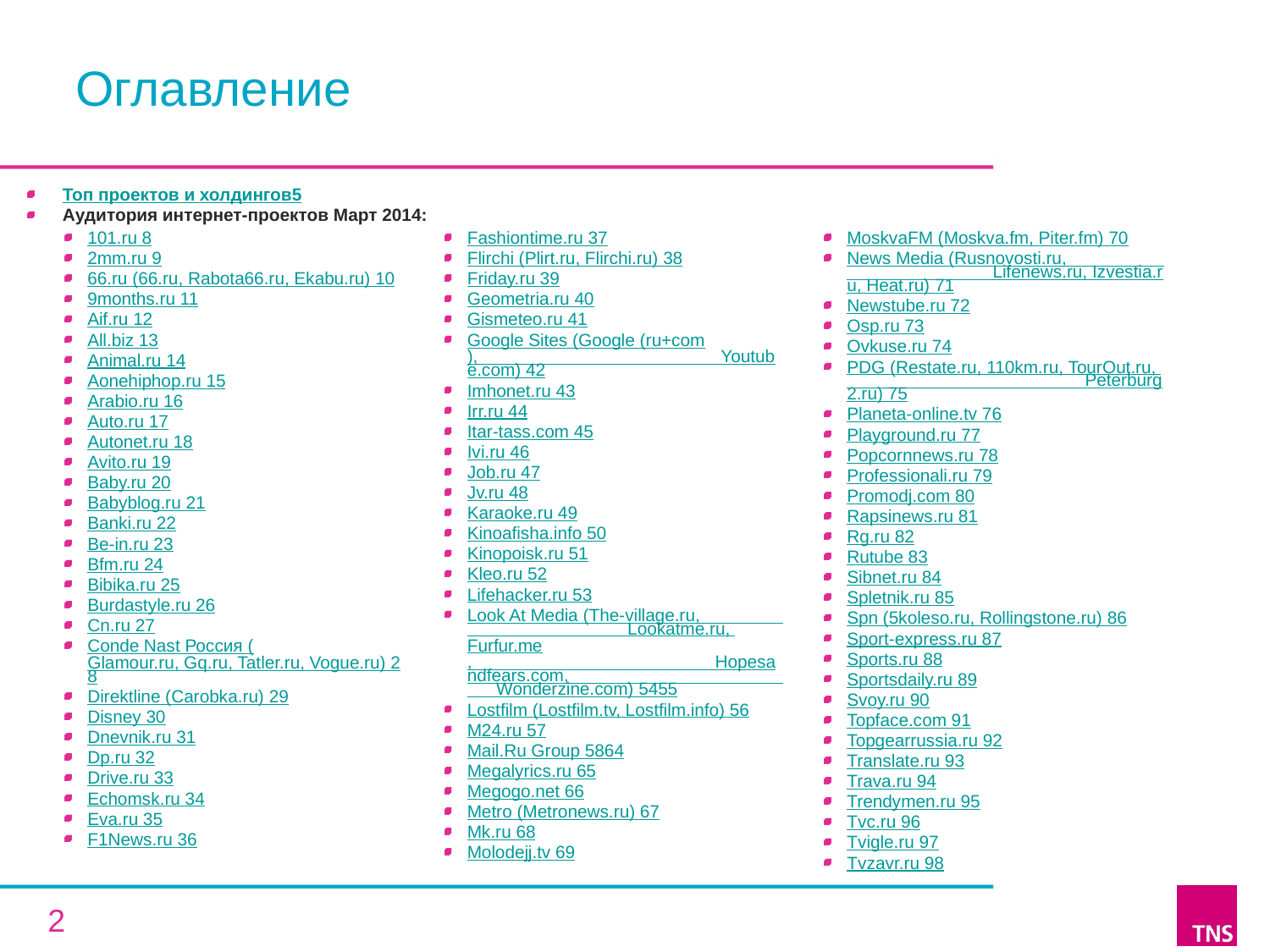

Оглавление
Топ проектов и холдингов	5
Аудитория интернет-проектов Март 2014:

101.ru 	8
2mm.ru 	9
66.ru (66.ru, Rabota66.ru, Ekabu.ru) 	10
9months.ru 	11
Aif.ru 	12
All.biz 	13
Animal.ru 	14
Aonehiphop.ru 	15
Arabio.ru 	16
Auto.ru 	17
Autonet.ru 	18
Avito.ru 	19
Baby.ru 	20
Babyblog.ru 	21
Banki.ru 	22
Be-in.ru 	23
Bfm.ru 	24
Bibika.ru 	25
Burdastyle.ru 	26
Cn.ru 	27
Conde Nast Россия (Glamour.ru, Gq.ru, Tatler.ru, Vogue.ru) 	28
Direktline (Carobka.ru) 	29
Disney 	30
Dnevnik.ru 	31
Dp.ru 	32
Drive.ru 	33
Echomsk.ru 	34
Eva.ru 	35
F1News.ru 	36
Fashiontime.ru 	37
Flirchi (Plirt.ru, Flirchi.ru) 	38
Friday.ru 	39
Geometria.ru 	40
Gismeteo.ru 	41
Google Sites (Google (ru+com),                                                  Youtube.com) 	42
Imhonet.ru 	43
Irr.ru 	44
Itar-tass.com 	45
Ivi.ru 	46
Job.ru 	47
Jv.ru 	48
Karaoke.ru 	49
Kinoafisha.info 	50
Kinopoisk.ru 	51
Kleo.ru 	52
Lifehacker.ru 	53
Look At Media (The-village.ru,                                                  Lookatme.ru, Furfur.me,                                                  Hopesandfears.com,                                                  Wonderzine.com) 	54­55
Lostfilm (Lostfilm.tv, Lostfilm.info) 	56
M24.ru 	57
Mail.Ru Group 	58­64
Megalyrics.ru 	65
Megogo.net 	66
Metro (Metronews.ru) 	67
Mk.ru 	68
Molodejj.tv 	69
MoskvaFM (Moskva.fm, Piter.fm) 	70
News Media (Rusnovosti.ru,                                                  Lifenews.ru, Izvestia.ru, Heat.ru) 	71
Newstube.ru 	72
Osp.ru 	73
Ovkuse.ru 	74
PDG (Restate.ru, 110km.ru, TourOut.ru,                                                  Peterburg2.ru) 	75
Planeta-online.tv 	76
Playground.ru 	77
Popcornnews.ru 	78
Professionali.ru 	79
Promodj.com 	80
Rapsinews.ru 	81
Rg.ru 	82
Rutube 	83
Sibnet.ru 	84
Spletnik.ru 	85
Spn (5koleso.ru, Rollingstone.ru) 	86
Sport-express.ru 	87
Sports.ru 	88
Sportsdaily.ru 	89
Svoy.ru 	90
Topface.com 	91
Topgearrussia.ru 	92
Translate.ru 	93
Trava.ru 	94
Trendymen.ru 	95
Tvc.ru 	96
Tvigle.ru 	97
Tvzavr.ru 	98
2